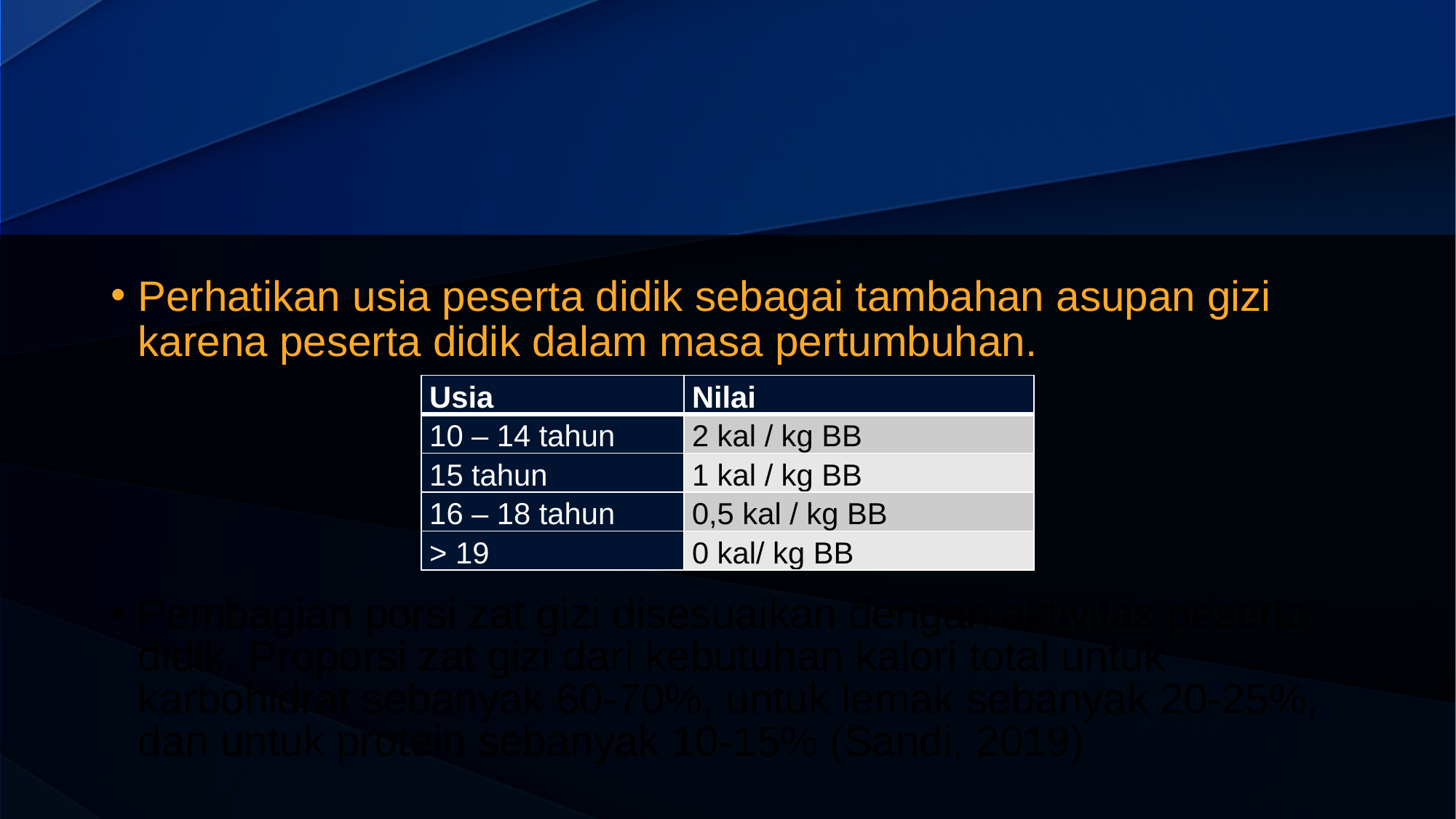

Perhatikan usia peserta didik sebagai tambahan asupan gizi karena peserta didik dalam masa pertumbuhan.
| Usia | Nilai |
| --- | --- |
| 10 – 14 tahun | 2 kal / kg BB |
| 15 tahun | 1 kal / kg BB |
| 16 – 18 tahun | 0,5 kal / kg BB |
| > 19 | 0 kal/ kg BB |
Pembagian porsi zat gizi disesuaikan dengan aktivitas peserta didik. Proporsi zat gizi dari kebutuhan kalori total untuk karbohidrat sebanyak 60-70%, untuk lemak sebanyak 20-25%, dan untuk protein sebanyak 10-15% (Sandi, 2019)